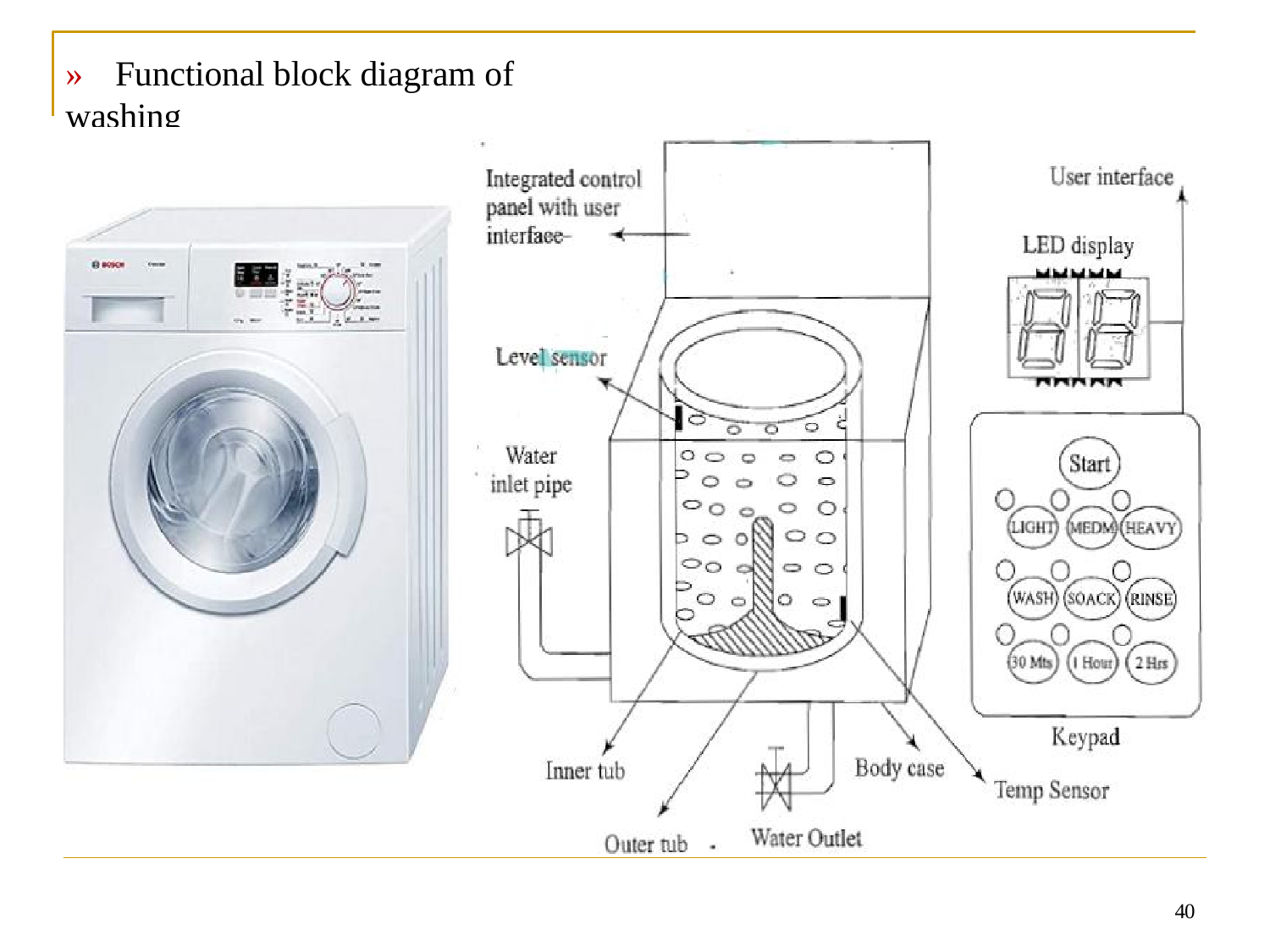

# »	Functional block diagram of washing

40